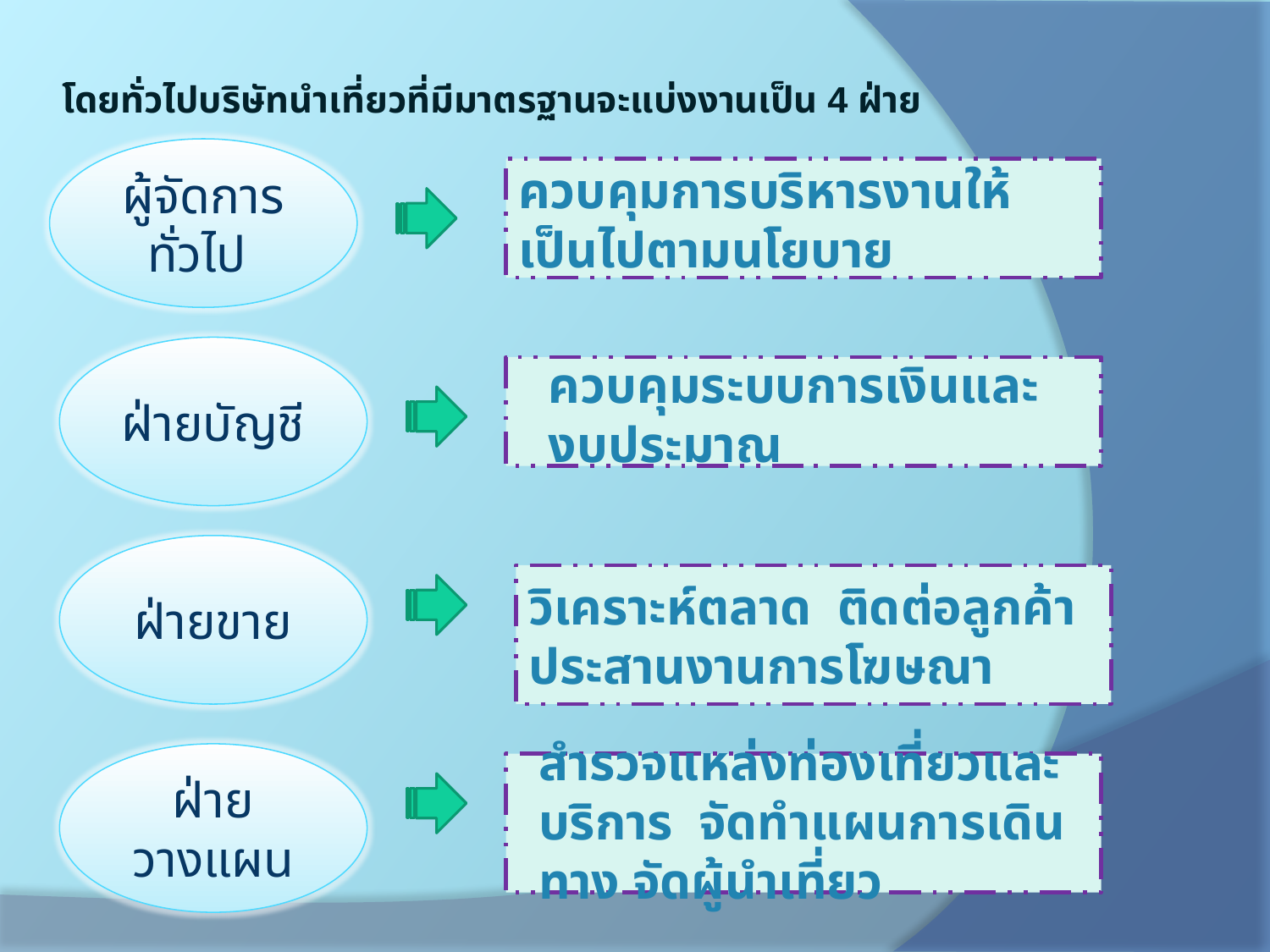

โดยทั่วไปบริษัทนำเที่ยวที่มีมาตรฐานจะแบ่งงานเป็น 4 ฝ่าย
ผู้จัดการทั่วไป
ควบคุมการบริหารงานให้เป็นไปตามนโยบาย

ฝ่ายบัญชี

ควบคุมระบบการเงินและงบประมาณ

ฝ่ายขาย
วิเคราะห์ตลาด  ติดต่อลูกค้า  ประสานงานการโฆษณา

ฝ่ายวางแผน

สำรวจแหล่งท่องเที่ยวและบริการ  จัดทำแผนการเดินทาง จัดผู้นำเที่ยว